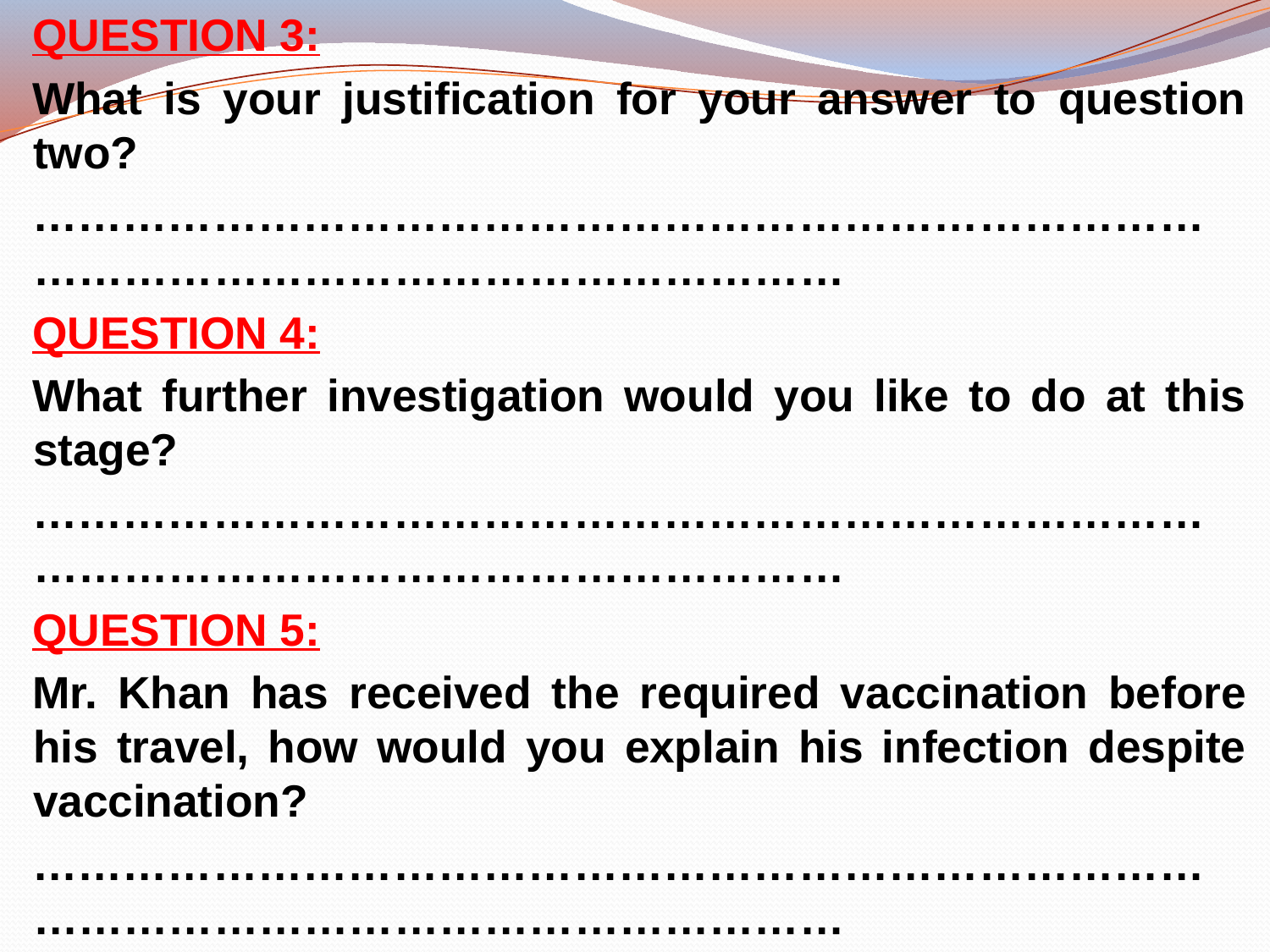

QUESTION 3:
What is your justification for your answer to question two?
……………………………………………………………………………………………………………………
QUESTION 4:
What further investigation would you like to do at this stage?
……………………………………………………………………………………………………………………
QUESTION 5:
Mr. Khan has received the required vaccination before his travel, how would you explain his infection despite vaccination?
……………………………………………………………………………………………………………………